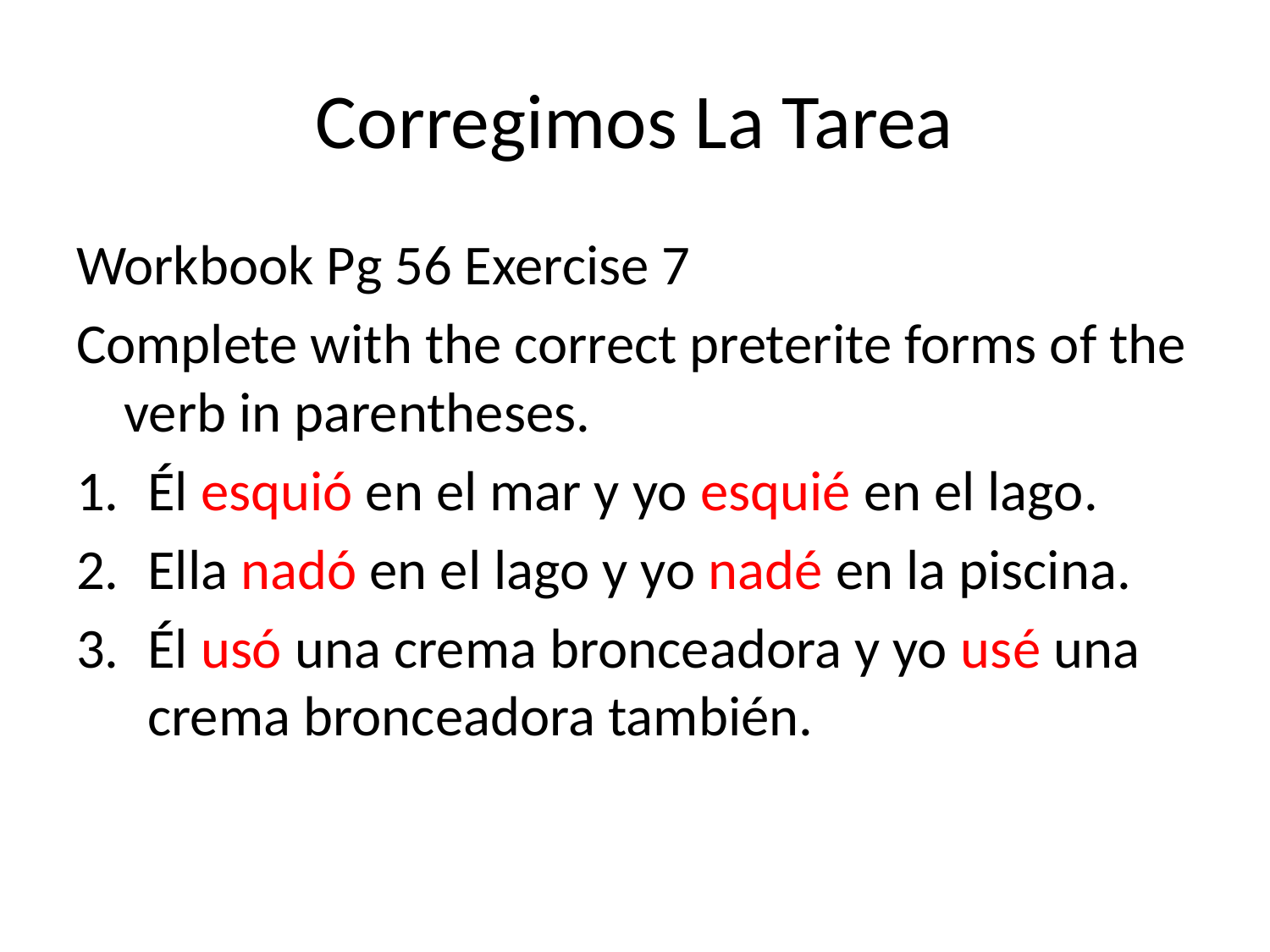

# Corregimos La Tarea
Workbook Pg 56 Exercise 7
Complete with the correct preterite forms of the verb in parentheses.
Él esquió en el mar y yo esquié en el lago.
Ella nadó en el lago y yo nadé en la piscina.
Él usó una crema bronceadora y yo usé una crema bronceadora también.